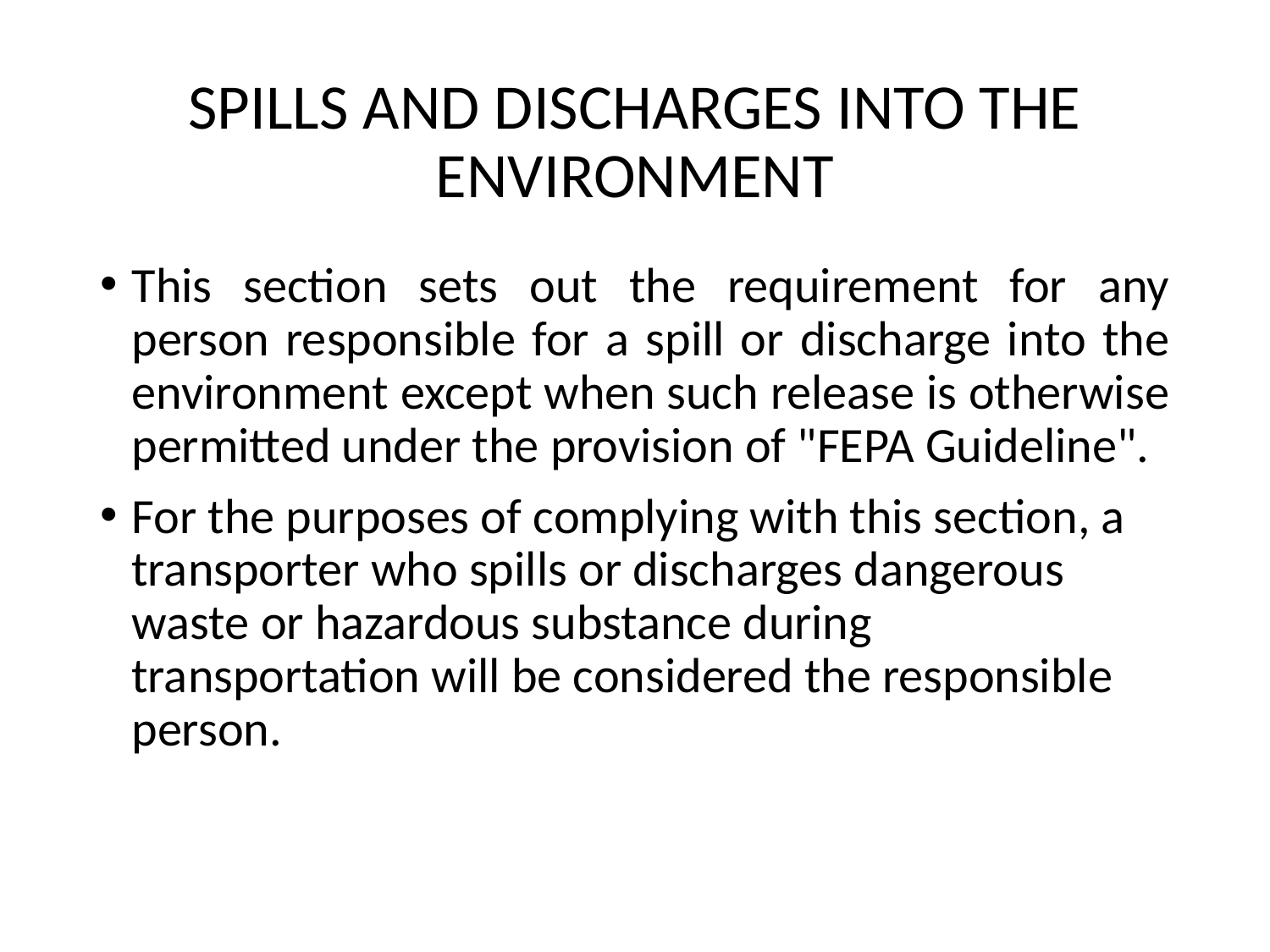

# SPILLS AND DISCHARGES INTO THE ENVIRONMENT
This section sets out the requirement for any person responsible for a spill or discharge into the environment except when such release is otherwise permitted under the provision of "FEPA Guideline".
For the purposes of complying with this section, a transporter who spills or discharges dangerous waste or hazardous substance during transportation will be considered the responsible person.